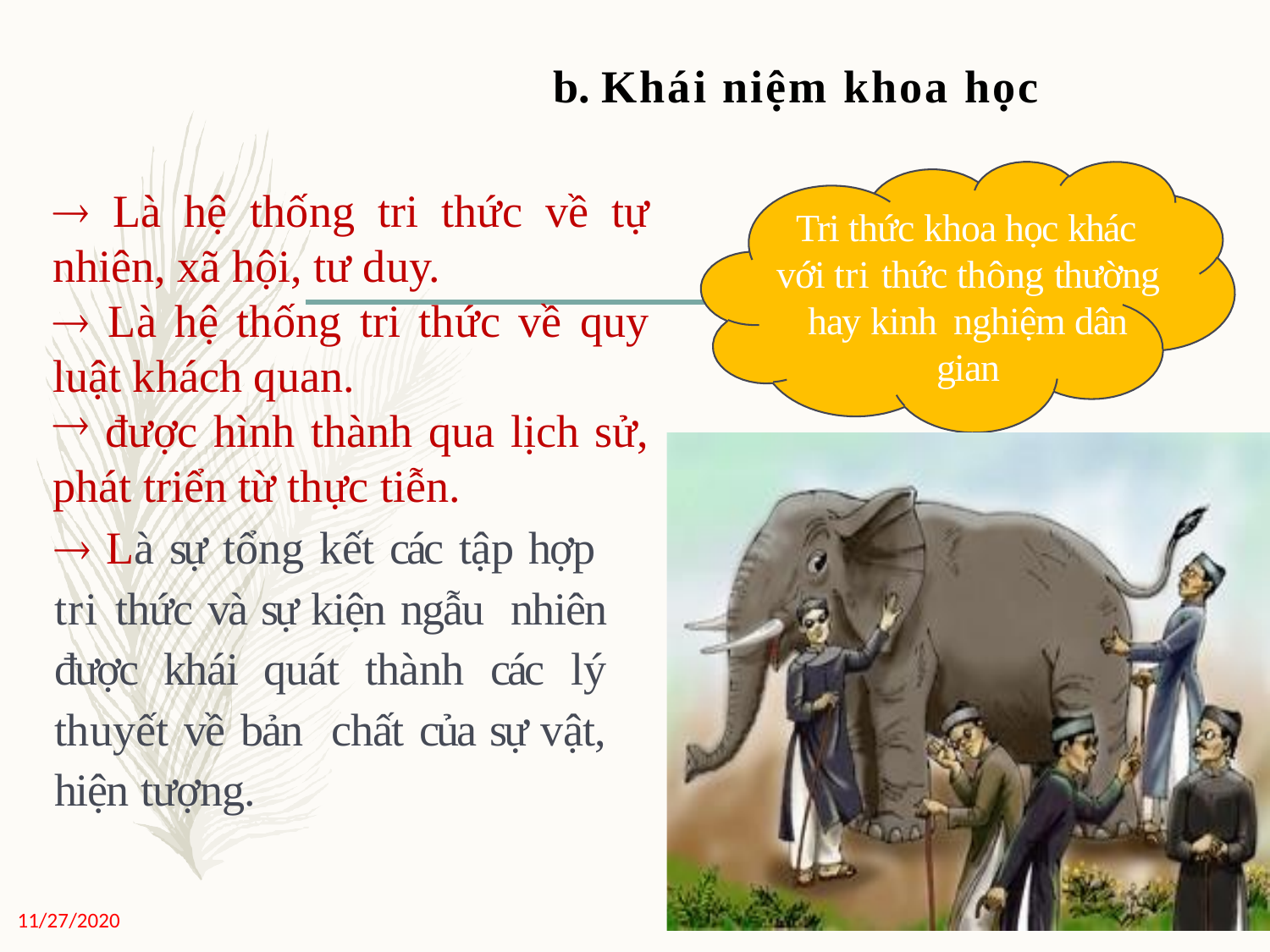

b. Khái niệm khoa học

→ Là hệ thống tri thức về tự nhiên, xã hội, tư duy.
→ Là hệ thống tri thức về quy luật khách quan.
 được hình thành qua lịch sử, phát triển từ thực tiễn.
→ Là sự tổng kết các tập hợp  tri thức và sự kiện ngẫu  nhiên được khái quát thành các lý thuyết về bản  chất của sự vật, hiện tượng.
Tri thức khoa học khác  với tri thức thông thường hay kinh   nghiệm dân gian

11/27/2020